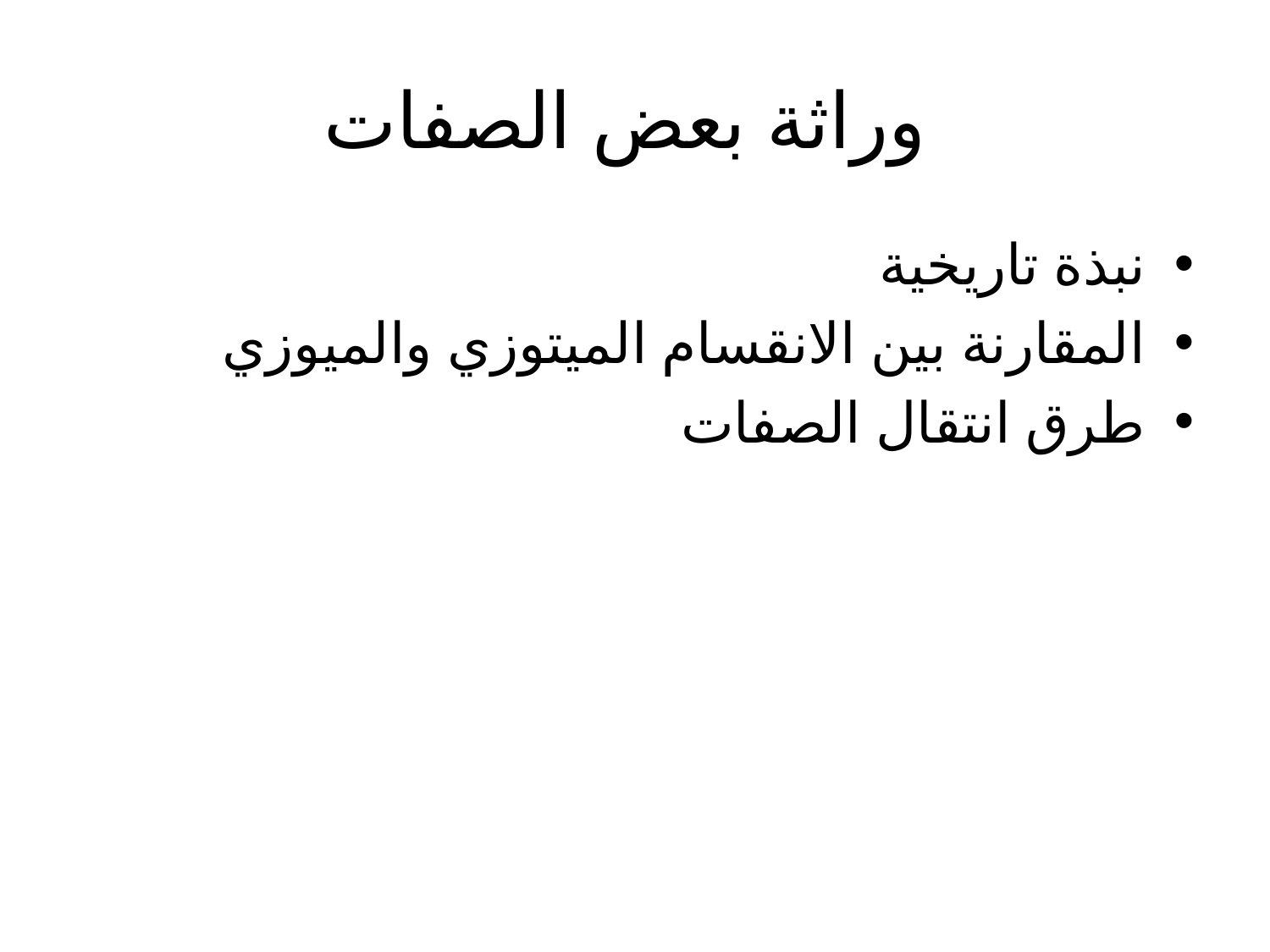

# وراثة بعض الصفات
نبذة تاريخية
المقارنة بين الانقسام الميتوزي والميوزي
طرق انتقال الصفات